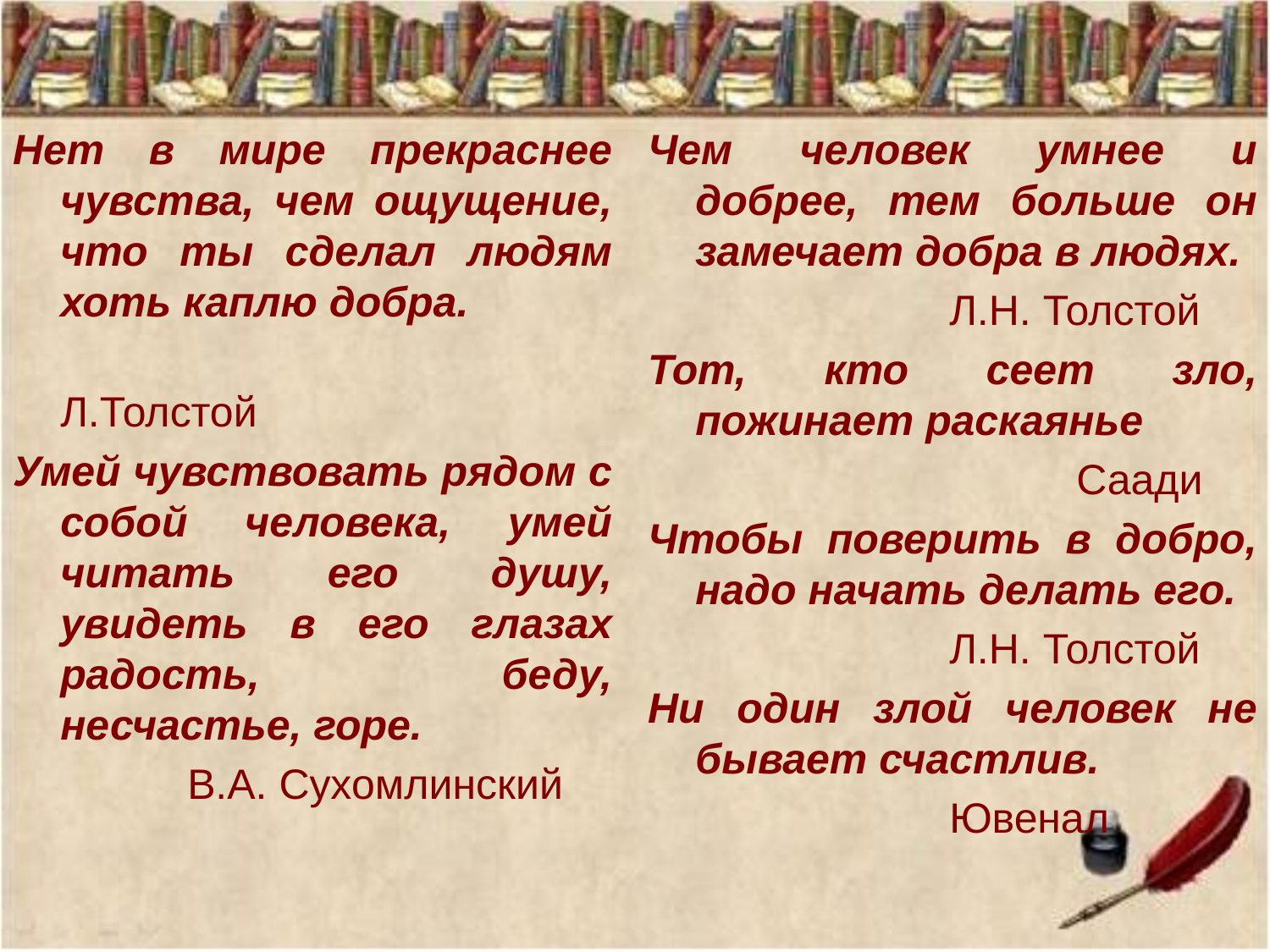

#
Нет в мире прекраснее чувства, чем ощущение, что ты сделал людям хоть каплю добра.
				Л.Толстой
Умей чувствовать рядом с собой человека, умей читать его душу, увидеть в его глазах радость, беду, несчастье, горе.
		В.А. Сухомлинский
Чем человек умнее и добрее, тем больше он замечает добра в людях.
			Л.Н. Толстой
Тот, кто сеет зло, пожинает раскаянье
				Саади
Чтобы поверить в добро, надо начать делать его.
			Л.Н. Толстой
Ни один злой человек не бывает счастлив.
			Ювенал